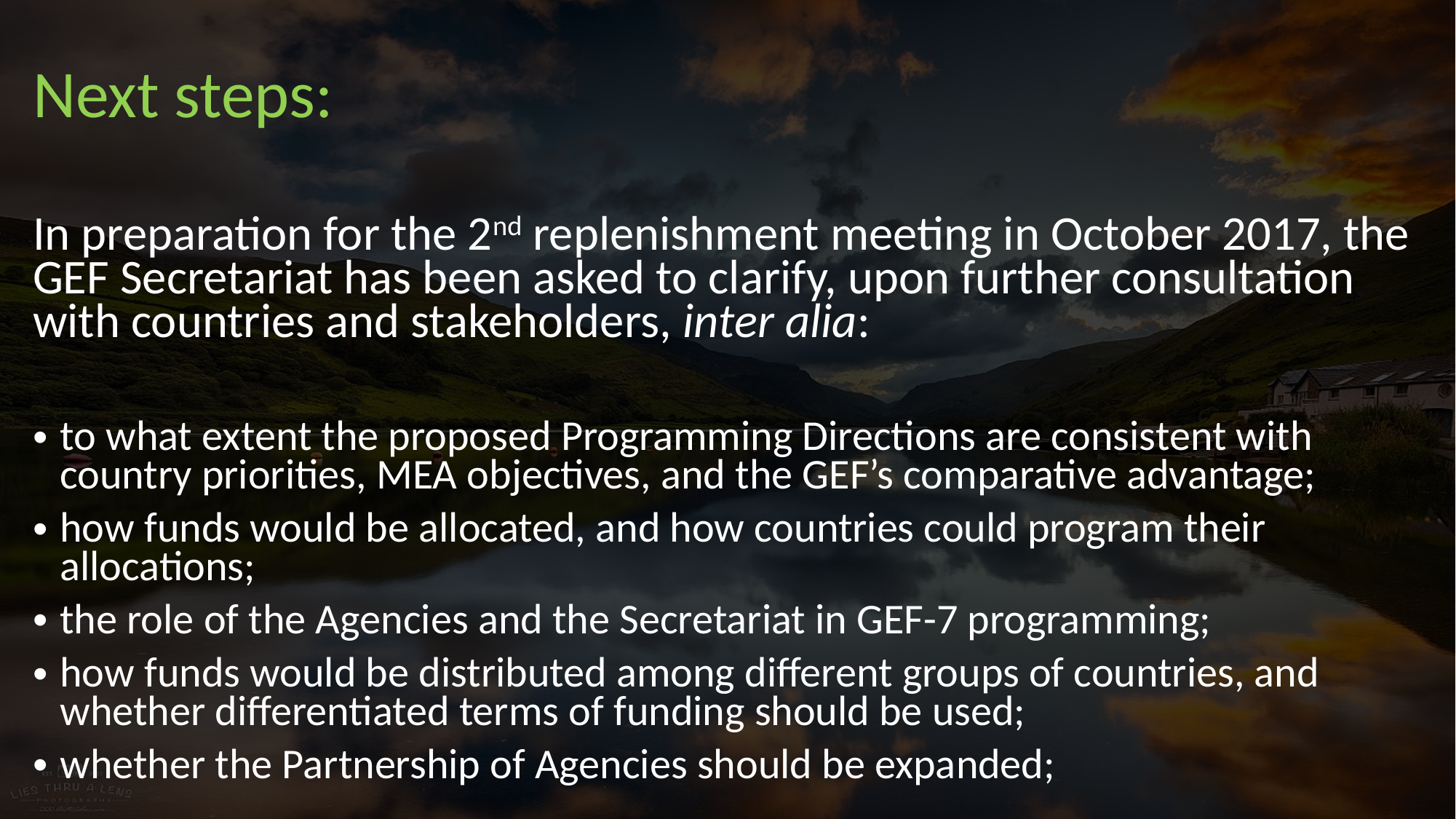

Next steps:

In preparation for the 2nd replenishment meeting in October 2017, the GEF Secretariat has been asked to clarify, upon further consultation with countries and stakeholders, inter alia:

to what extent the proposed Programming Directions are consistent with country priorities, MEA objectives, and the GEF’s comparative advantage;
how funds would be allocated, and how countries could program their allocations;
the role of the Agencies and the Secretariat in GEF-7 programming;
how funds would be distributed among different groups of countries, and whether differentiated terms of funding should be used;
whether the Partnership of Agencies should be expanded;